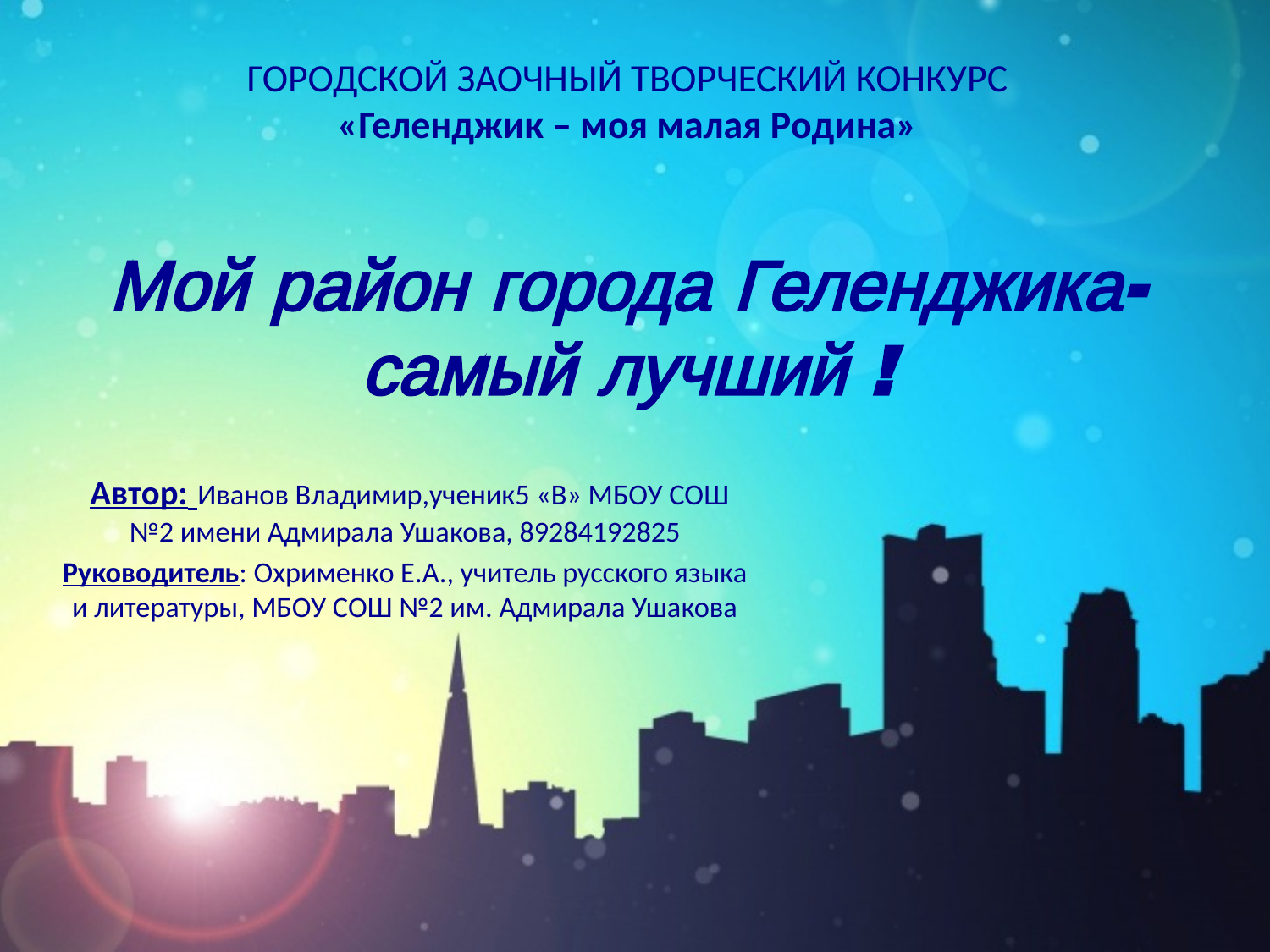

# ГОРОДСКОЙ ЗАОЧНЫЙ ТВОРЧЕСКИЙ КОНКУРС «Геленджик – моя малая Родина» Мой район города Геленджика-самый лучший !
 Автор: Иванов Владимир,ученик5 «В» МБОУ СОШ №2 имени Адмирала Ушакова, 89284192825
Руководитель: Охрименко Е.А., учитель русского языка и литературы, МБОУ СОШ №2 им. Адмирала Ушакова